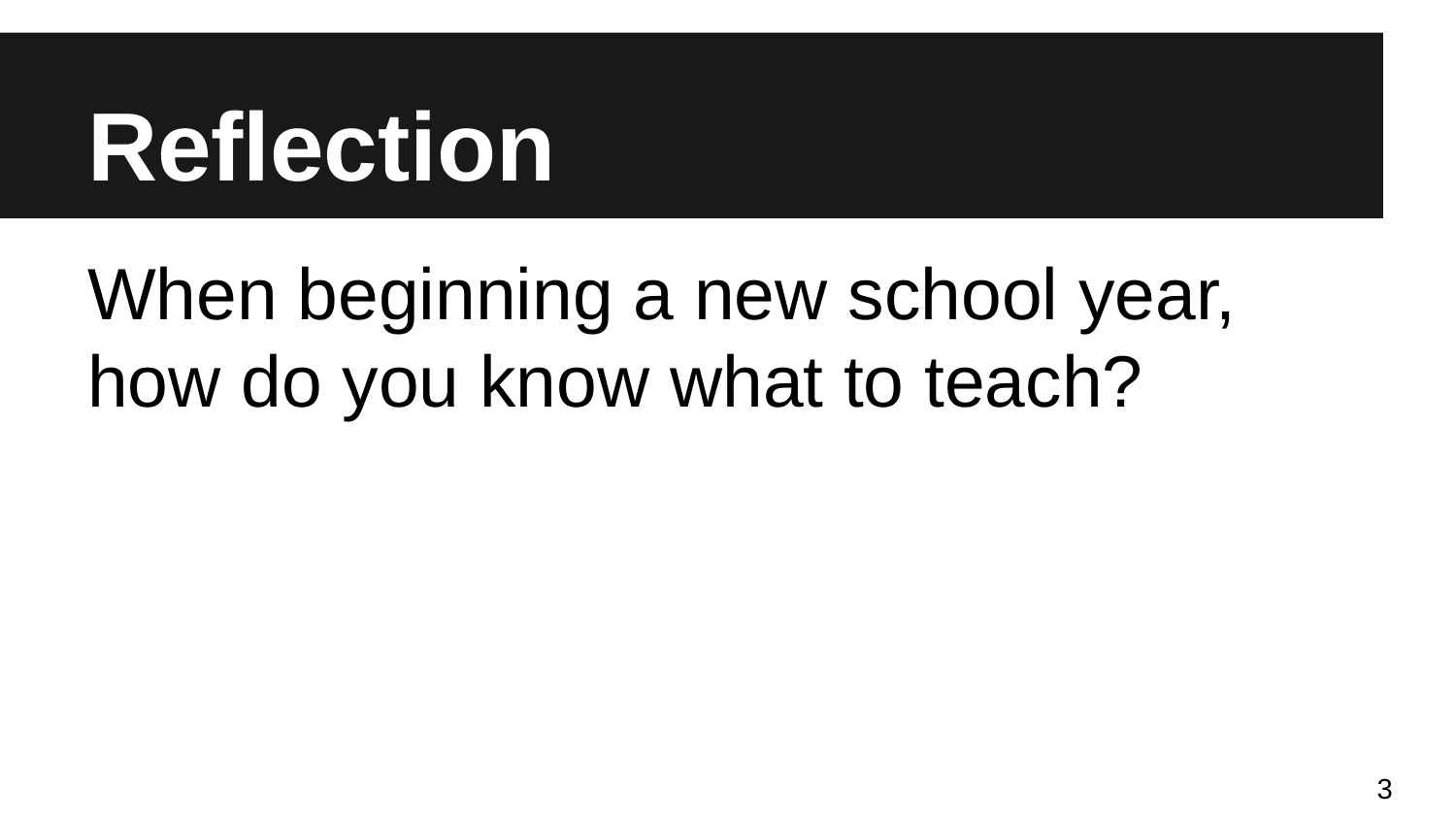

# Reflection
When beginning a new school year, how do you know what to teach?
3